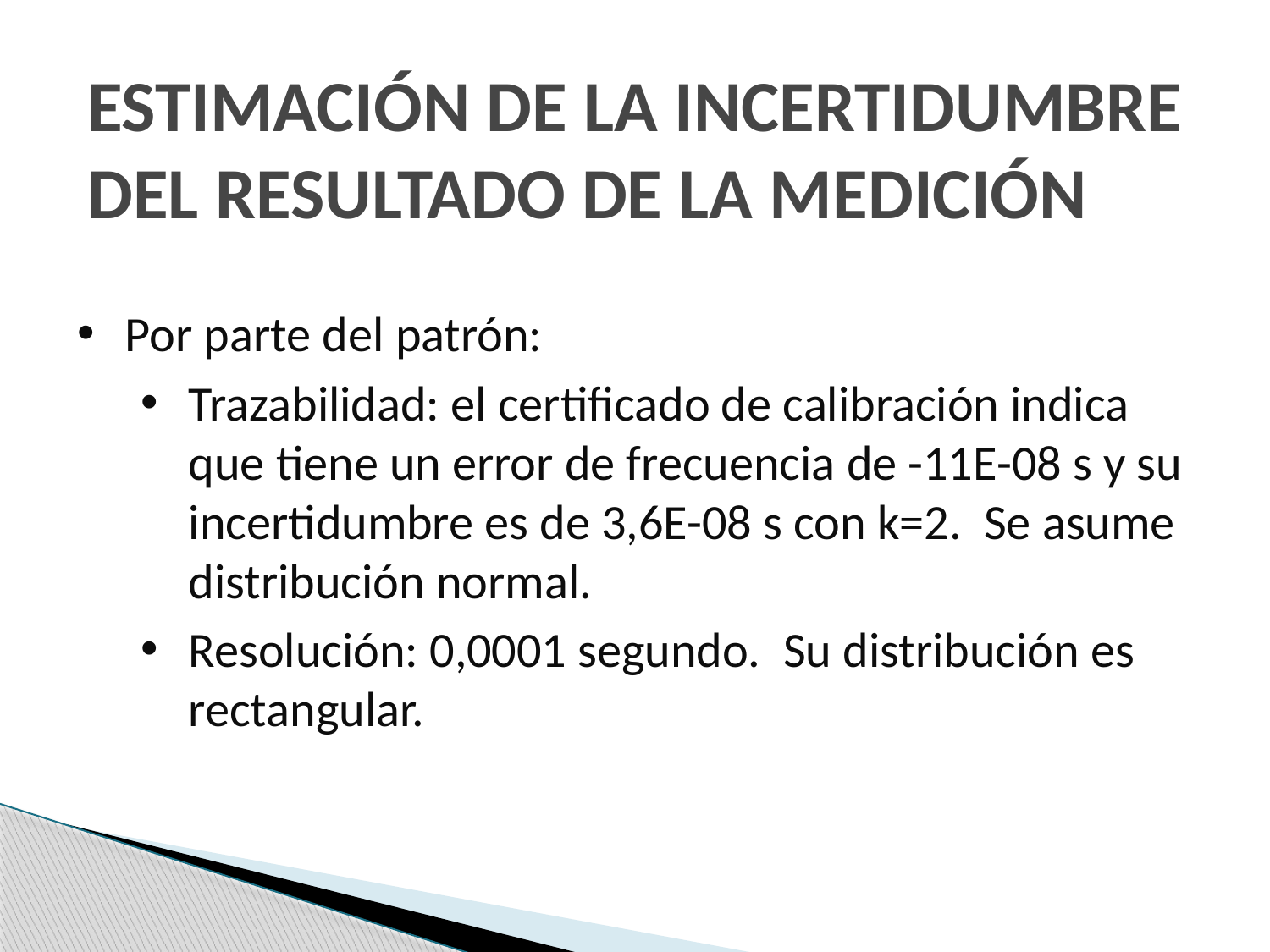

# ESTIMACIÓN DE LA INCERTIDUMBRE DEL RESULTADO DE LA MEDICIÓN
Por parte del patrón:
Trazabilidad: el certificado de calibración indica que tiene un error de frecuencia de -11E-08 s y su incertidumbre es de 3,6E-08 s con k=2.  Se asume distribución normal.
Resolución: 0,0001 segundo.  Su distribución es rectangular.